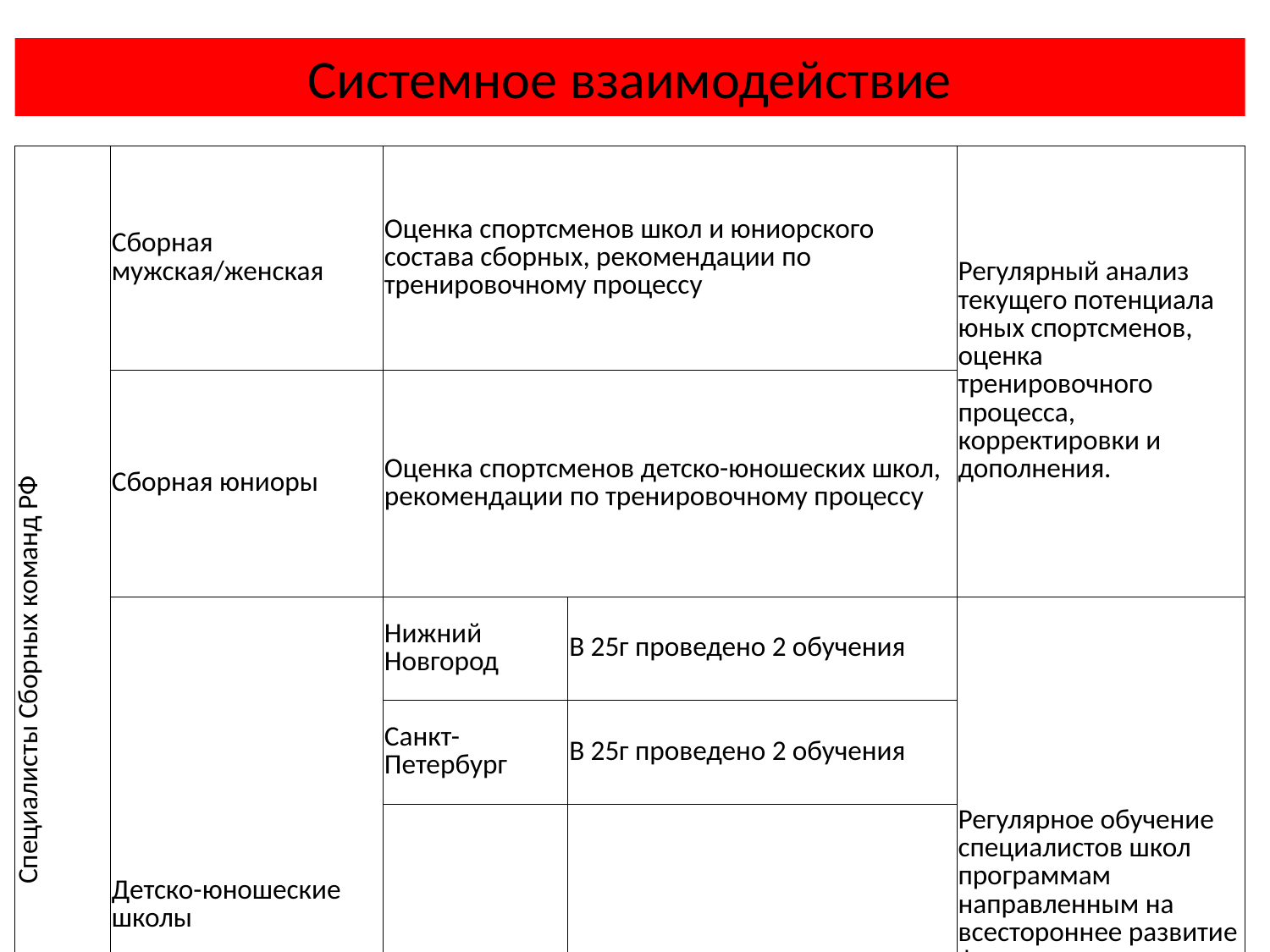

# Системное взаимодействие
| Специалисты Сборных команд РФ | Сборная мужская/женская | Оценка спортсменов школ и юниорского состава сборных, рекомендации по тренировочному процессу |  | Регулярный анализ текущего потенциала юных спортсменов, оценка тренировочного процесса, корректировки и дополнения. |
| --- | --- | --- | --- | --- |
|  | Сборная юниоры | Оценка спортсменов детско-юношеских школ, рекомендации по тренировочному процессу |  |  |
|  | Детско-юношеские школы | Нижний Новгород | В 25г проведено 2 обучения | Регулярное обучение специалистов школ программам направленным на всестороннее развитие физ качеств спортсменов |
|  |  | Санкт-Петербург | В 25г проведено 2 обучения |  |
|  |  | Южно-Сахалинск | 1 обучение запланировано 15-16 окт 25 |  |